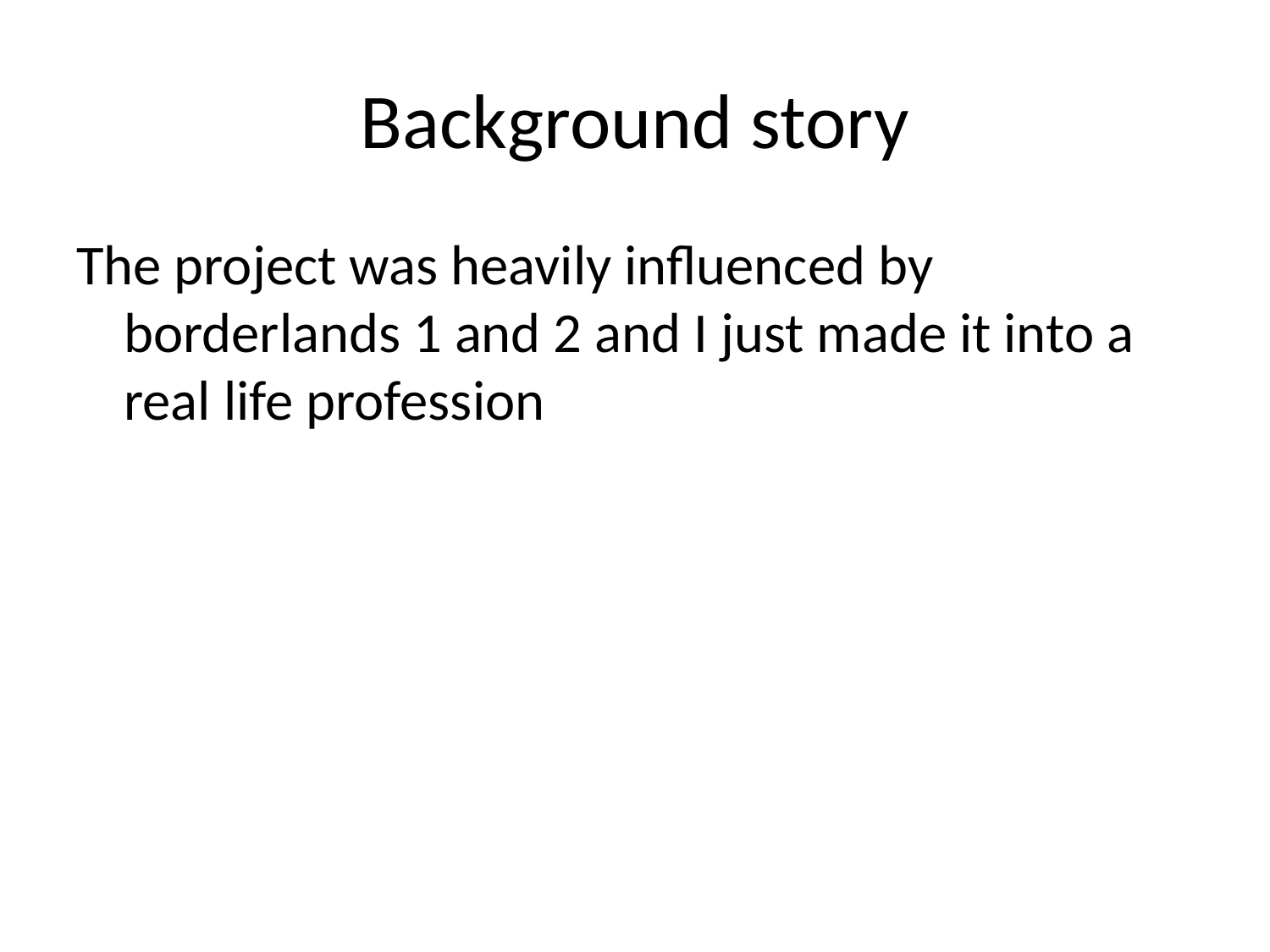

# Background story
The project was heavily influenced by borderlands 1 and 2 and I just made it into a real life profession